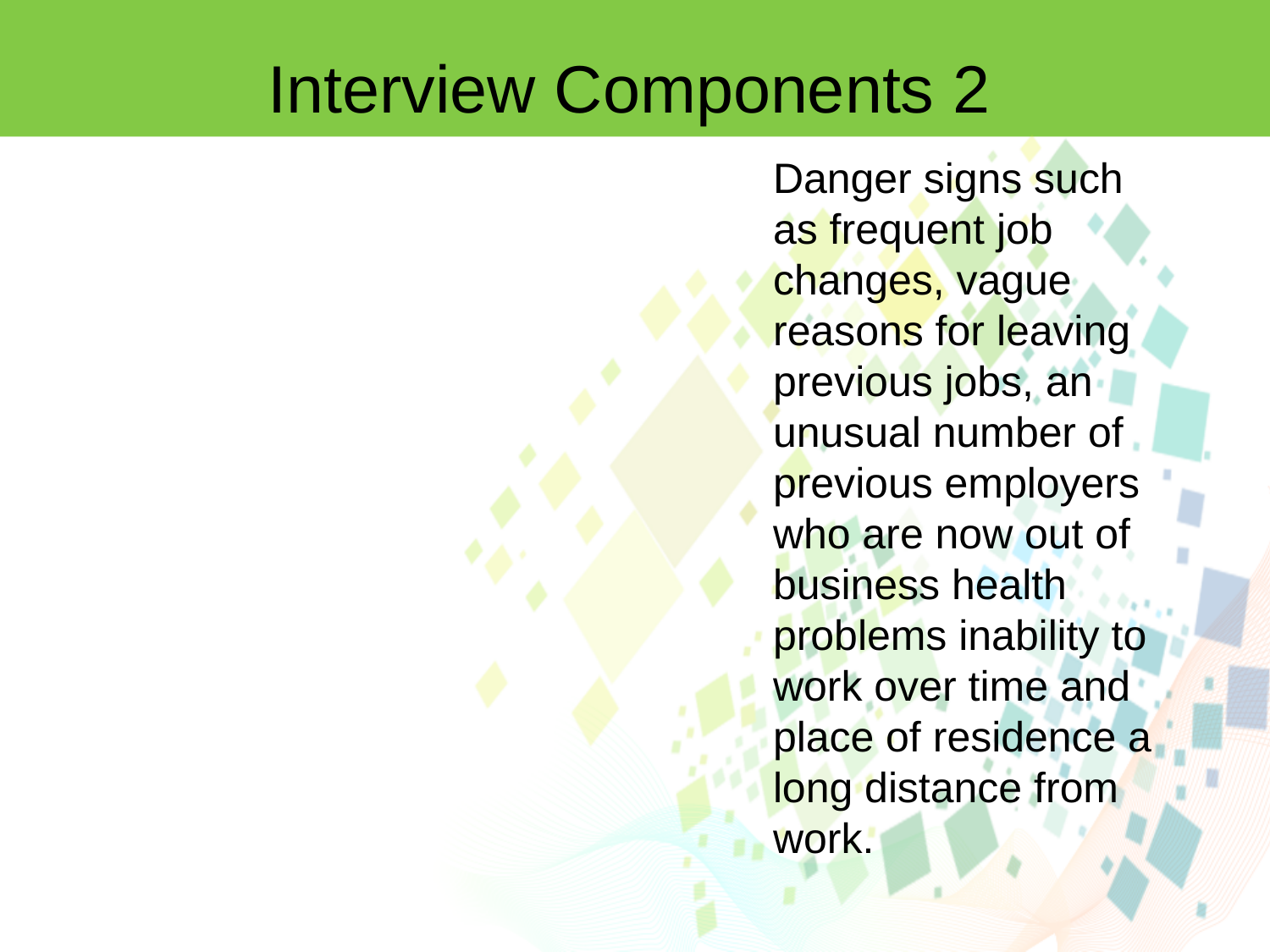

Interview Components 2
Danger signs such as frequent job changes, vague reasons for leaving previous jobs, an unusual number of previous employers who are now out of business health problems inability to work over time and place of residence a long distance from work.